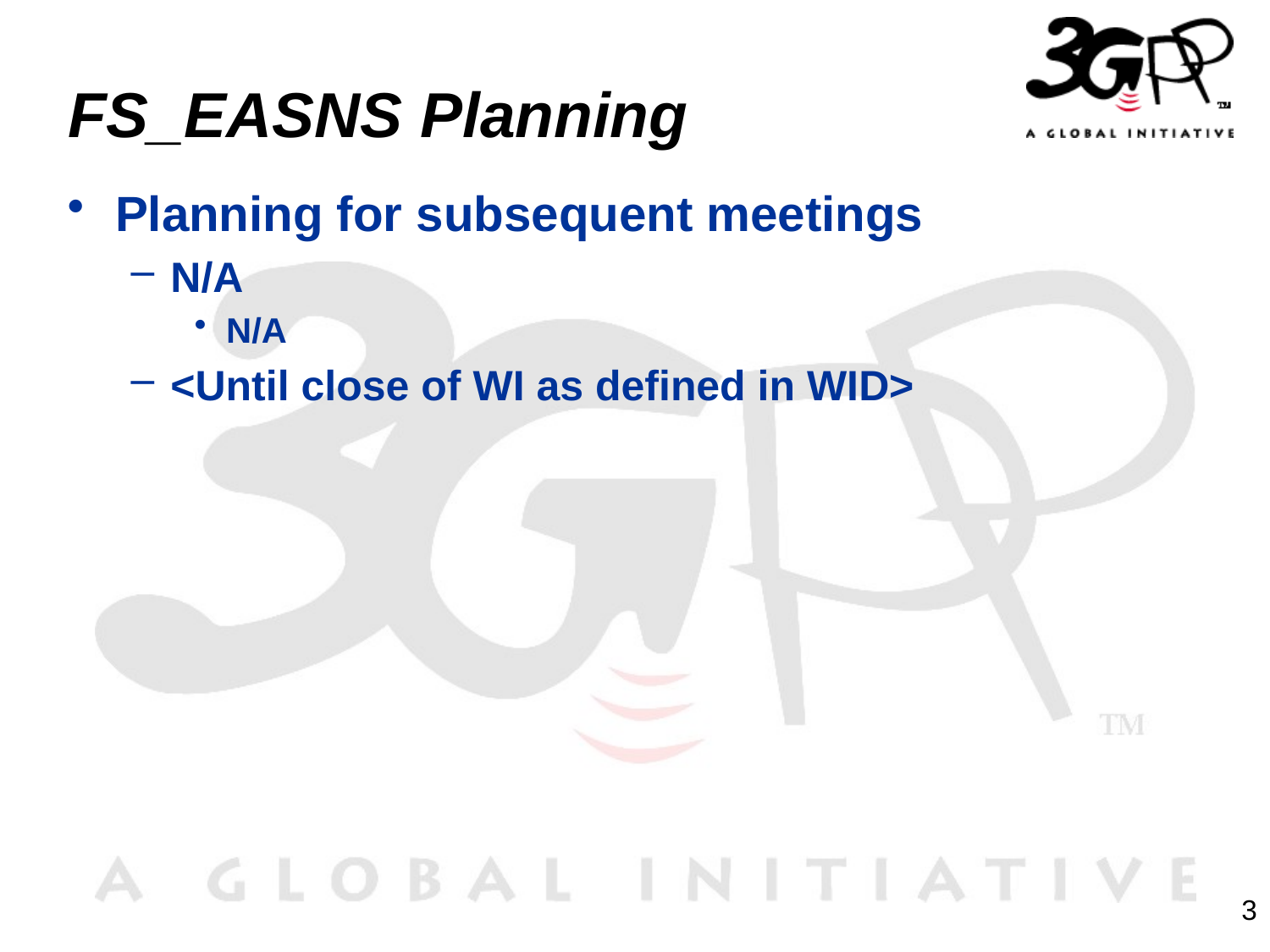

# FS_EASNS Planning
Planning for subsequent meetings
N/A
N/A
<Until close of WI as defined in WID>
3